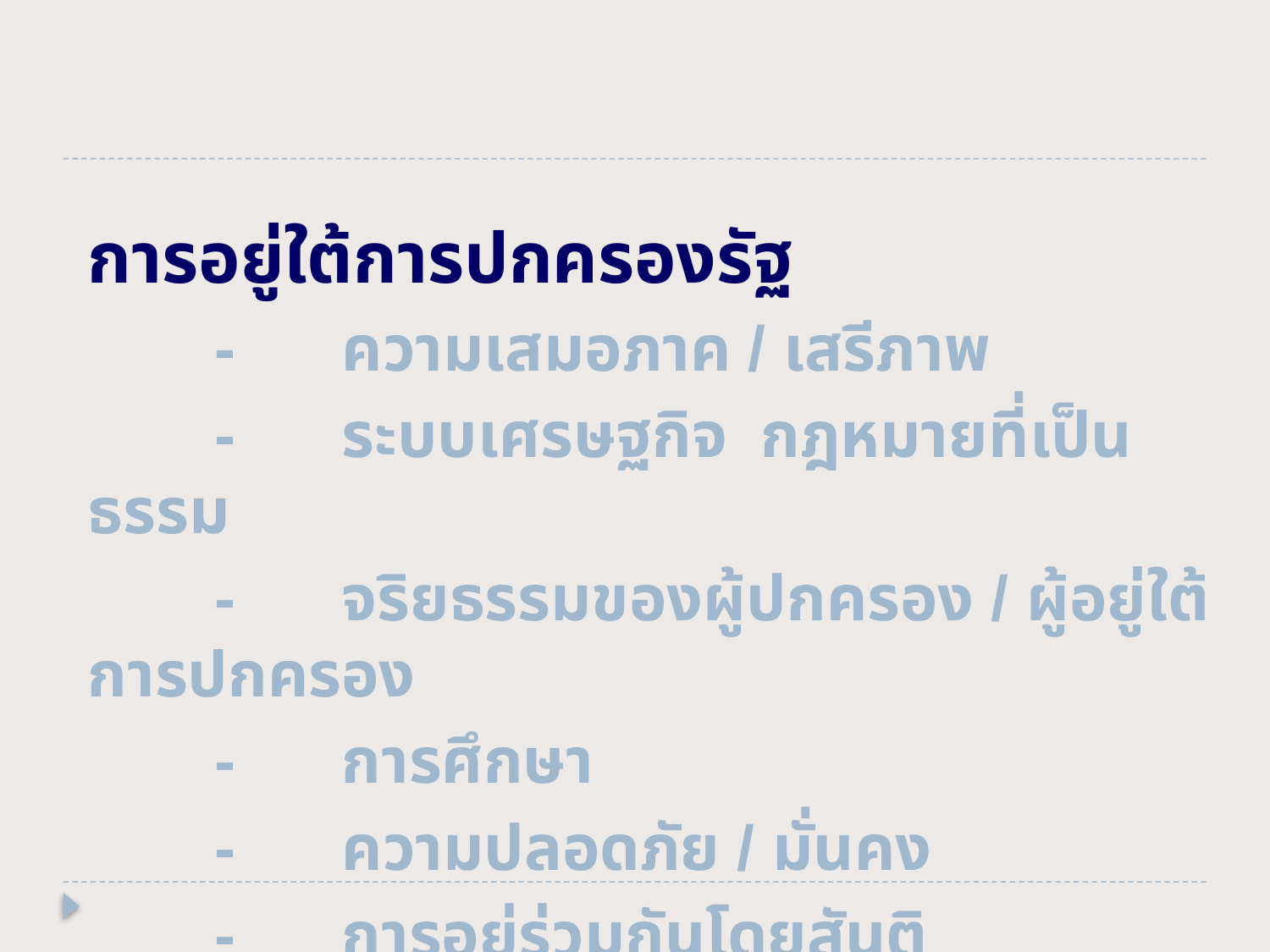

การอยู่ใต้การปกครองรัฐ
	-	ความเสมอภาค / เสรีภาพ
	-	ระบบเศรษฐกิจ  กฎหมายที่เป็นธรรม
	-	จริยธรรมของผู้ปกครอง / ผู้อยู่ใต้การปกครอง
	-	การศึกษา
	-	ความปลอดภัย / มั่นคง
	-	การอยู่ร่วมกันโดยสันติ